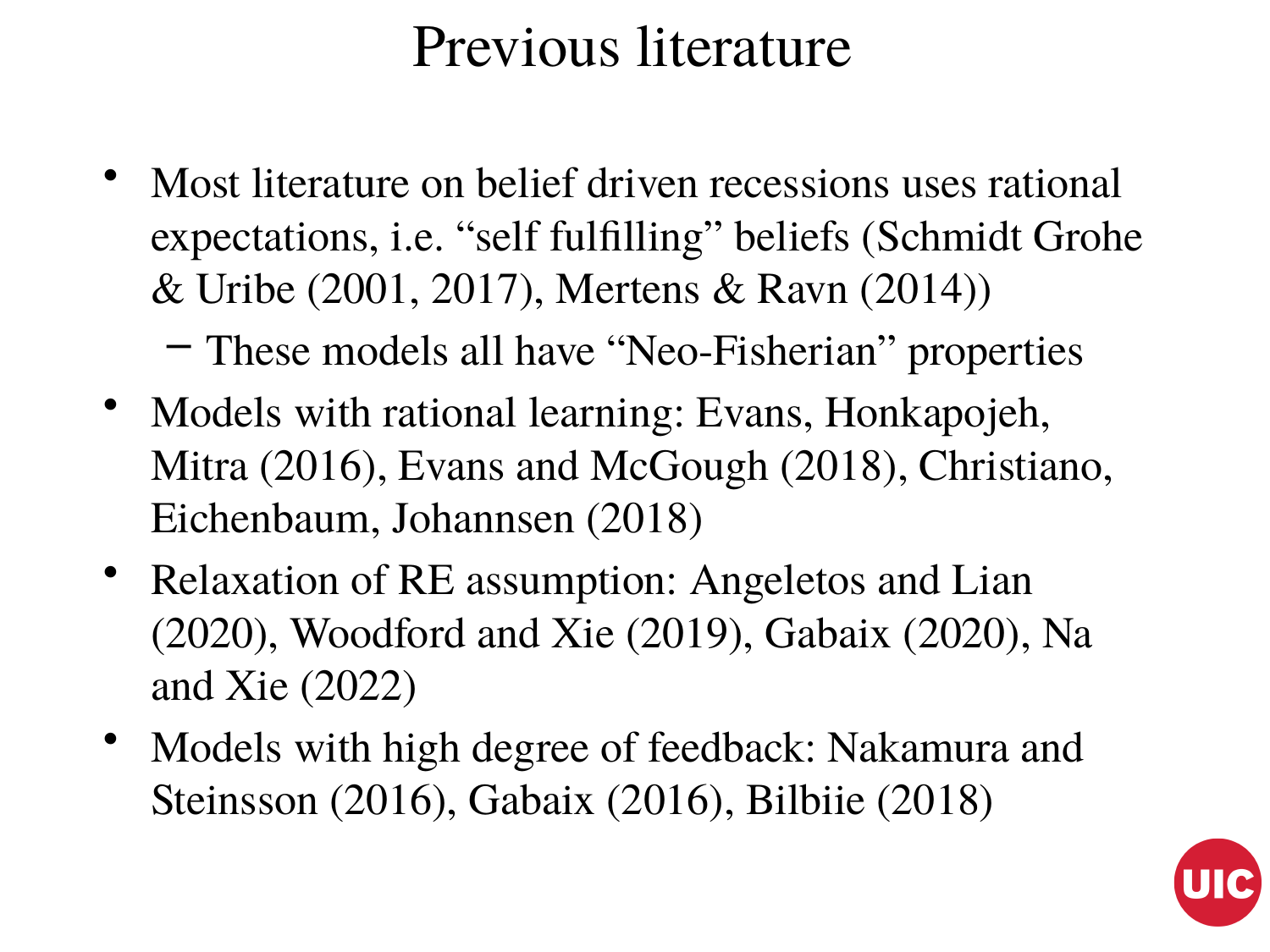

# Previous literature

Most literature on belief driven recessions uses rational expectations, i.e. “self fulfilling” beliefs (Schmidt Grohe & Uribe (2001, 2017), Mertens & Ravn (2014))
These models all have “Neo-Fisherian” properties
Models with rational learning: Evans, Honkapojeh, Mitra (2016), Evans and McGough (2018), Christiano, Eichenbaum, Johannsen (2018)
Relaxation of RE assumption: Angeletos and Lian (2020), Woodford and Xie (2019), Gabaix (2020), Na and Xie (2022)
Models with high degree of feedback: Nakamura and Steinsson (2016), Gabaix (2016), Bilbiie (2018)